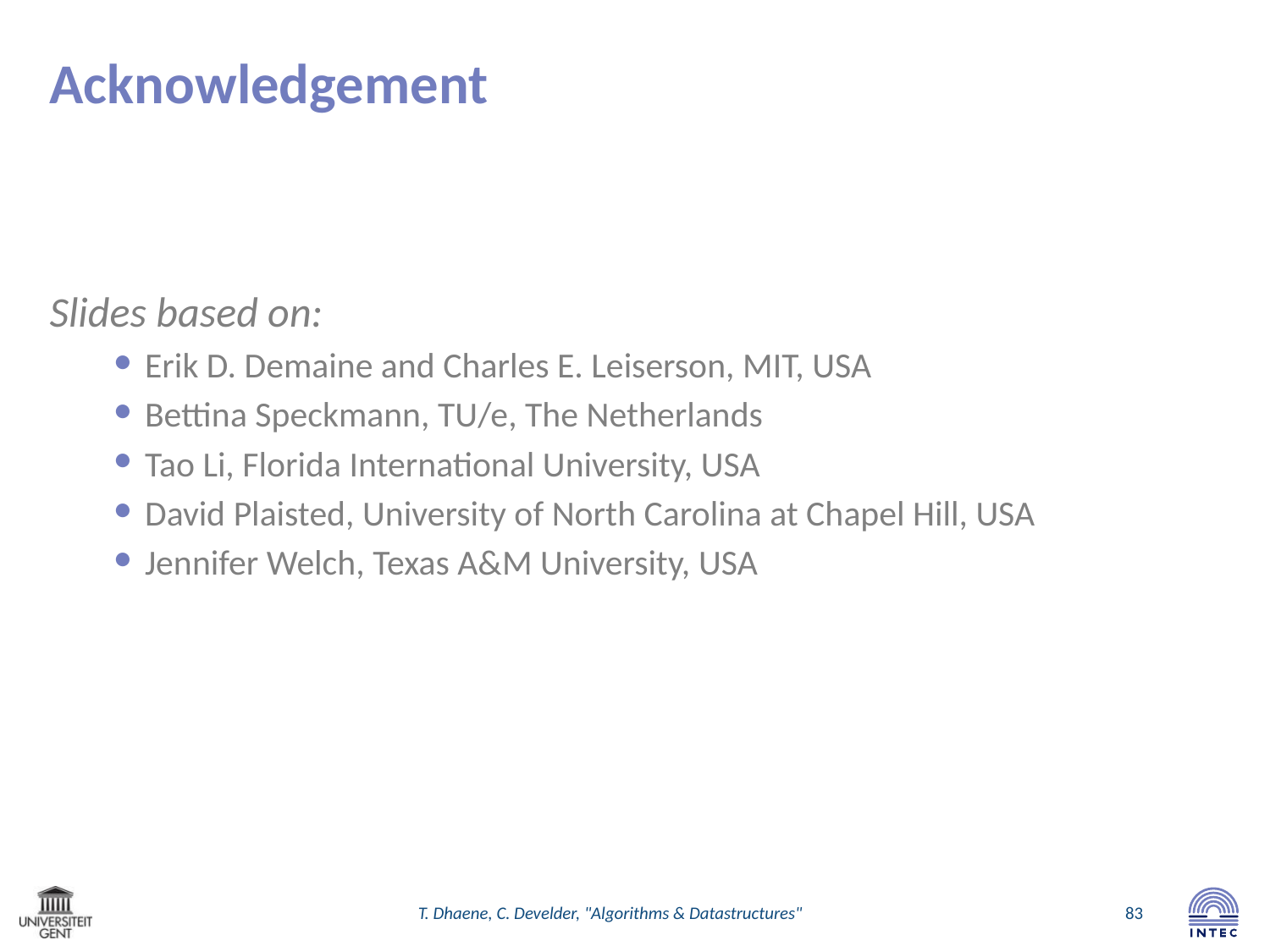

# Acknowledgement

Slides based on:
Erik D. Demaine and Charles E. Leiserson, MIT, USA
Bettina Speckmann, TU/e, The Netherlands
Tao Li, Florida International University, USA
David Plaisted, University of North Carolina at Chapel Hill, USA
Jennifer Welch, Texas A&M University, USA

T. Dhaene, C. Develder, "Algorithms & Datastructures"
83